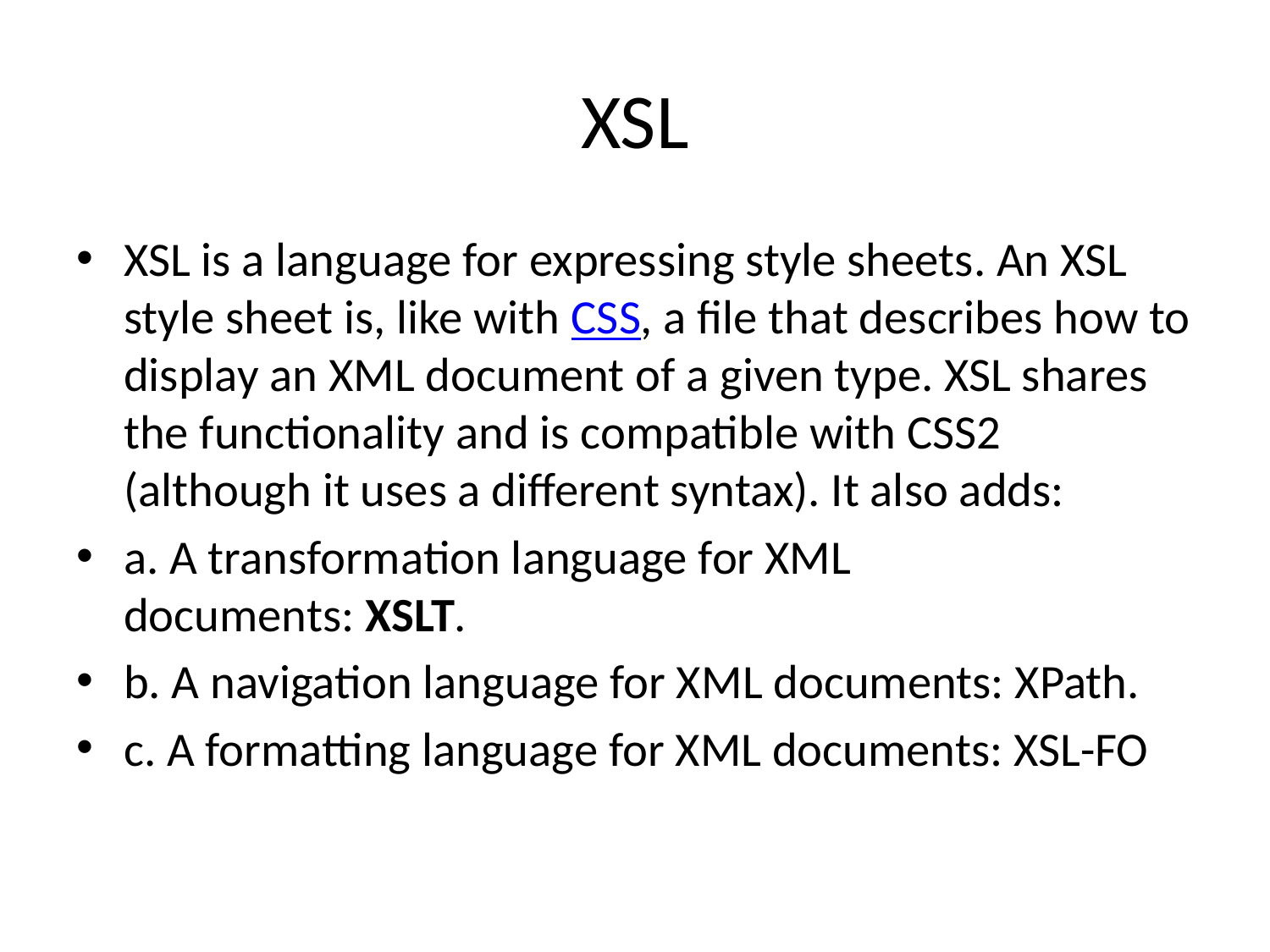

# XSL
XSL is a language for expressing style sheets. An XSL style sheet is, like with CSS, a file that describes how to display an XML document of a given type. XSL shares the functionality and is compatible with CSS2 (although it uses a different syntax). It also adds:
a. A transformation language for XML documents: XSLT.
b. A navigation language for XML documents: XPath.
c. A formatting language for XML documents: XSL-FO